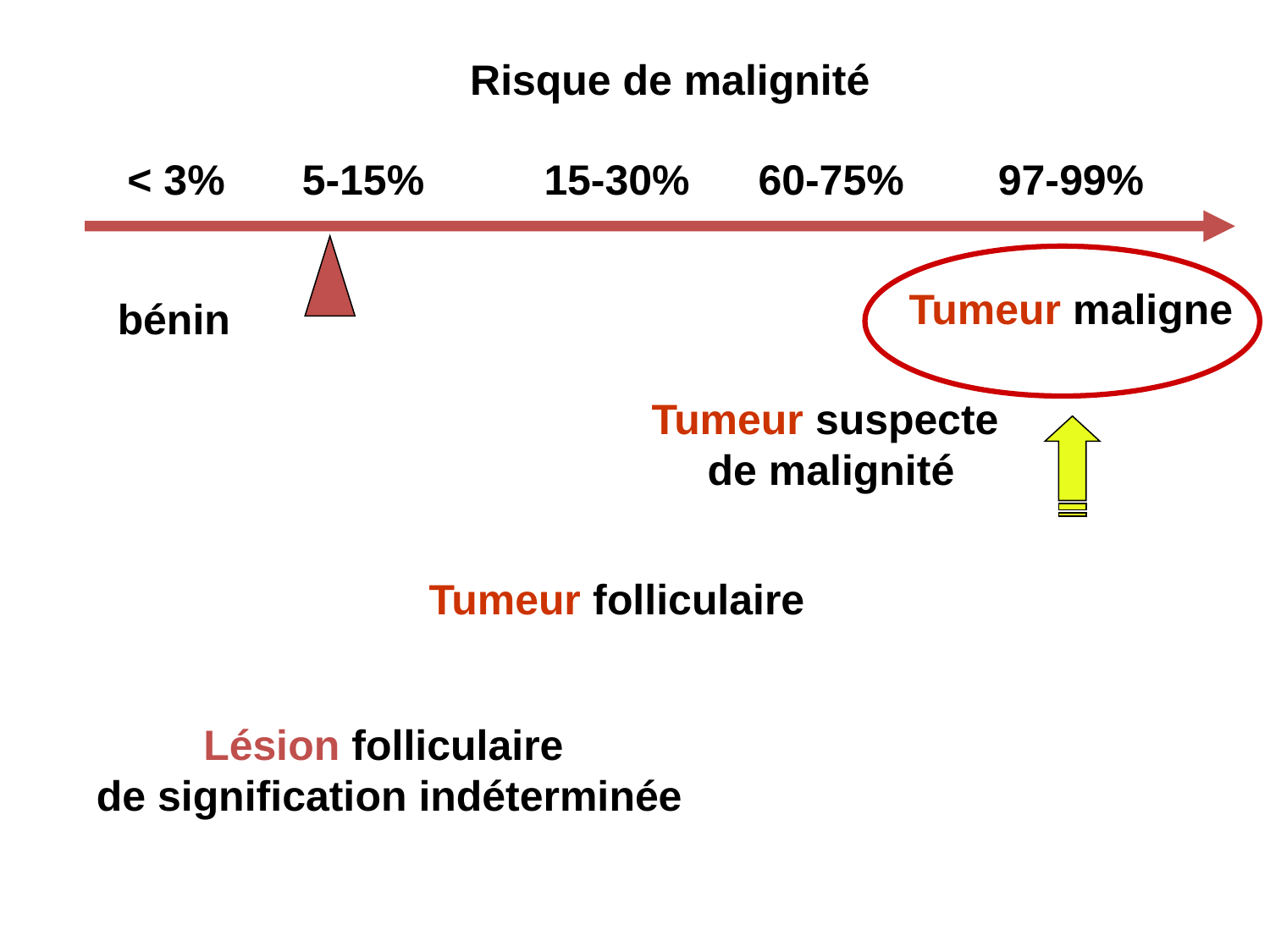

Risque de malignité
< 3%
5-15%
15-30%
60-75%
97-99%

Tumeur maligne
bénin

Tumeur suspecte
de malignité

Tumeur folliculaire
Lésion folliculaire
de signification indéterminée